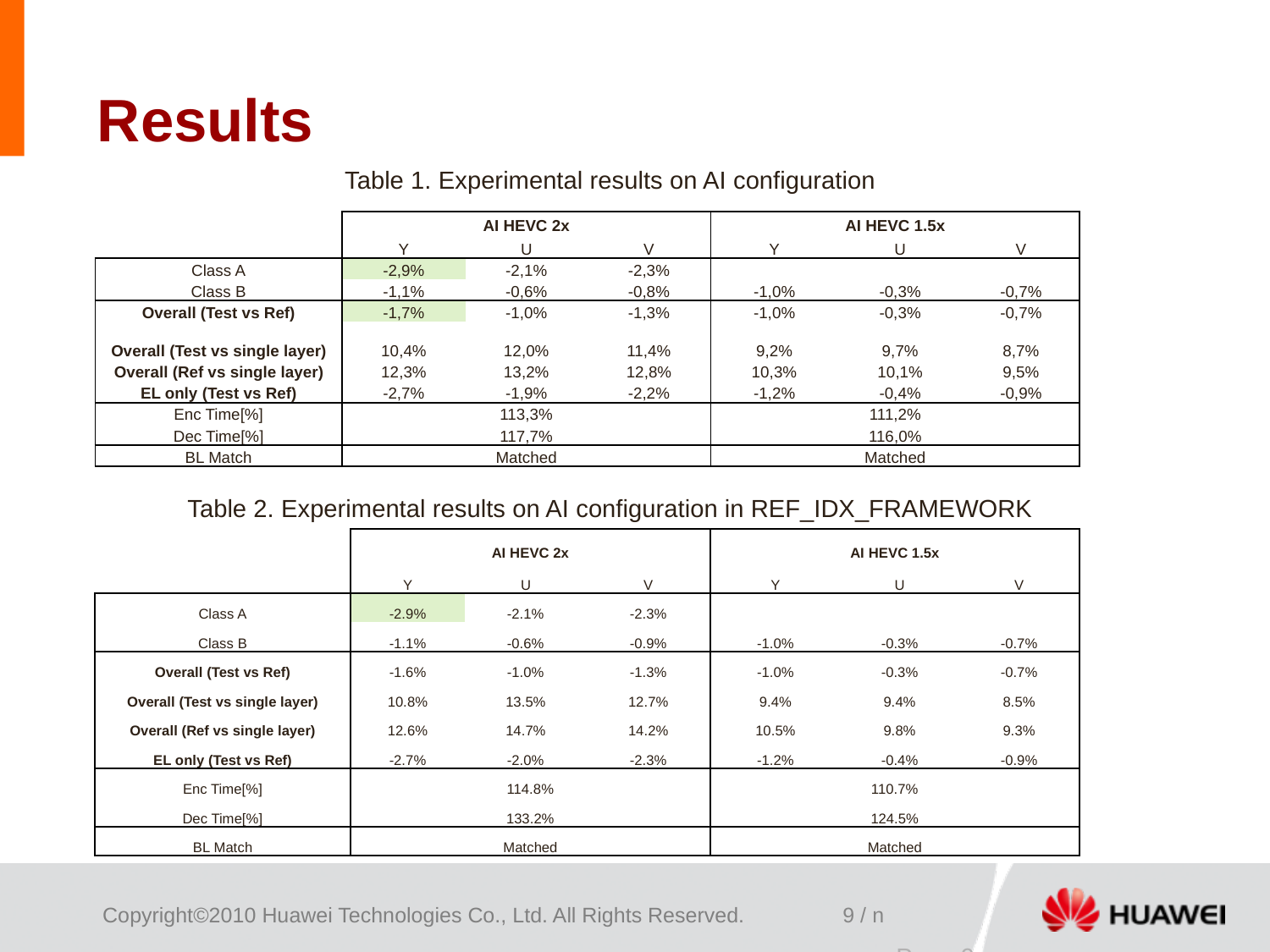

# Results
Table 1. Experimental results on AI configuration
|  | AI HEVC 2x |  |  | AI HEVC 1.5x |  |  |
| --- | --- | --- | --- | --- | --- | --- |
|  | Y | U | V | Y | U | V |
| Class A | -2,9% | -2,1% | -2,3% |  |  |  |
| Class B | -1,1% | -0,6% | -0,8% | -1,0% | -0,3% | -0,7% |
| Overall (Test vs Ref) | -1,7% | -1,0% | -1,3% | -1,0% | -0,3% | -0,7% |
| Overall (Test vs single layer) | 10,4% | 12,0% | 11,4% | 9,2% | 9,7% | 8,7% |
| Overall (Ref vs single layer) | 12,3% | 13,2% | 12,8% | 10,3% | 10,1% | 9,5% |
| EL only (Test vs Ref) | -2,7% | -1,9% | -2,2% | -1,2% | -0,4% | -0,9% |
| Enc Time[%] | 113,3% |  |  | 111,2% |  |  |
| Dec Time[%] | 117,7% |  |  | 116,0% |  |  |
| BL Match | Matched |  |  | Matched |  |  |
Table 2. Experimental results on AI configuration in REF_IDX_FRAMEWORK
|  | AI HEVC 2x |  |  | AI HEVC 1.5x |  |  |
| --- | --- | --- | --- | --- | --- | --- |
|  | Y | U | V | Y | U | V |
| Class A | -2.9% | -2.1% | -2.3% |  |  |  |
| Class B | -1.1% | -0.6% | -0.9% | -1.0% | -0.3% | -0.7% |
| Overall (Test vs Ref) | -1.6% | -1.0% | -1.3% | -1.0% | -0.3% | -0.7% |
| Overall (Test vs single layer) | 10.8% | 13.5% | 12.7% | 9.4% | 9.4% | 8.5% |
| Overall (Ref vs single layer) | 12.6% | 14.7% | 14.2% | 10.5% | 9.8% | 9.3% |
| EL only (Test vs Ref) | -2.7% | -2.0% | -2.3% | -1.2% | -0.4% | -0.9% |
| Enc Time[%] | 114.8% |  |  | 110.7% |  |  |
| Dec Time[%] | 133.2% |  |  | 124.5% |  |  |
| BL Match | Matched |  |  | Matched |  |  |

Page 9